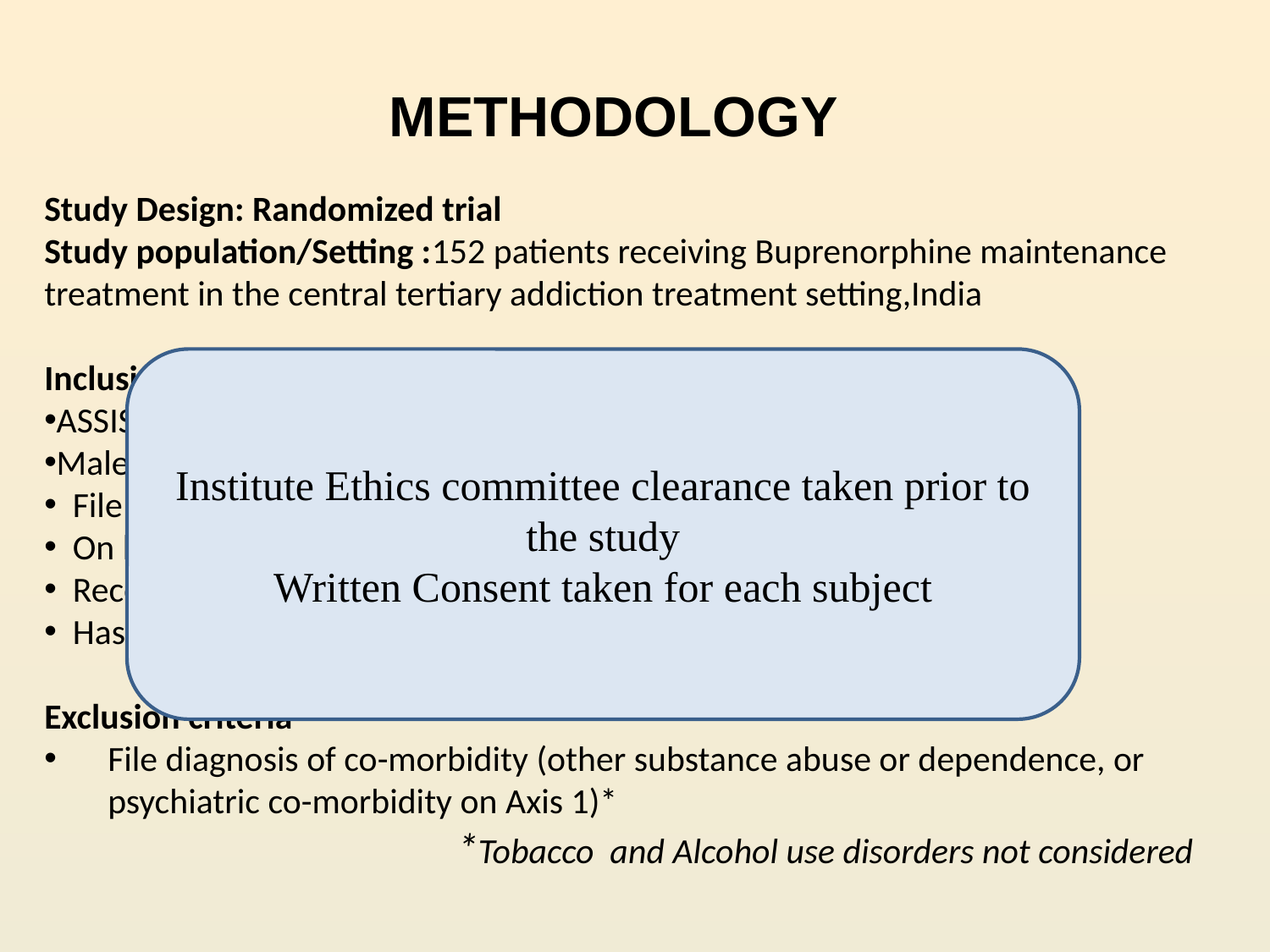

METHODOLOGY
Study Design: Randomized trial
Study population/Setting :152 patients receiving Buprenorphine maintenance treatment in the central tertiary addiction treatment setting,India

Inclusion criteria
ASSIST score for alcohol use >11
Male patients, 18-60 years
  File diagnosis: Opioid Dependence Syndrome
  On buprenorphine maintenance treatment for at least three  months
  Receiving buprenorphine from NDDTC pharmacy
  Has taken medications on at least 50%  of the days in last one month

Exclusion criteria
File diagnosis of co-morbidity (other substance abuse or dependence, or psychiatric co-morbidity on Axis 1)*
		*Tobacco  and Alcohol use disorders not considered
Institute Ethics committee clearance taken prior to the study
Written Consent taken for each subject